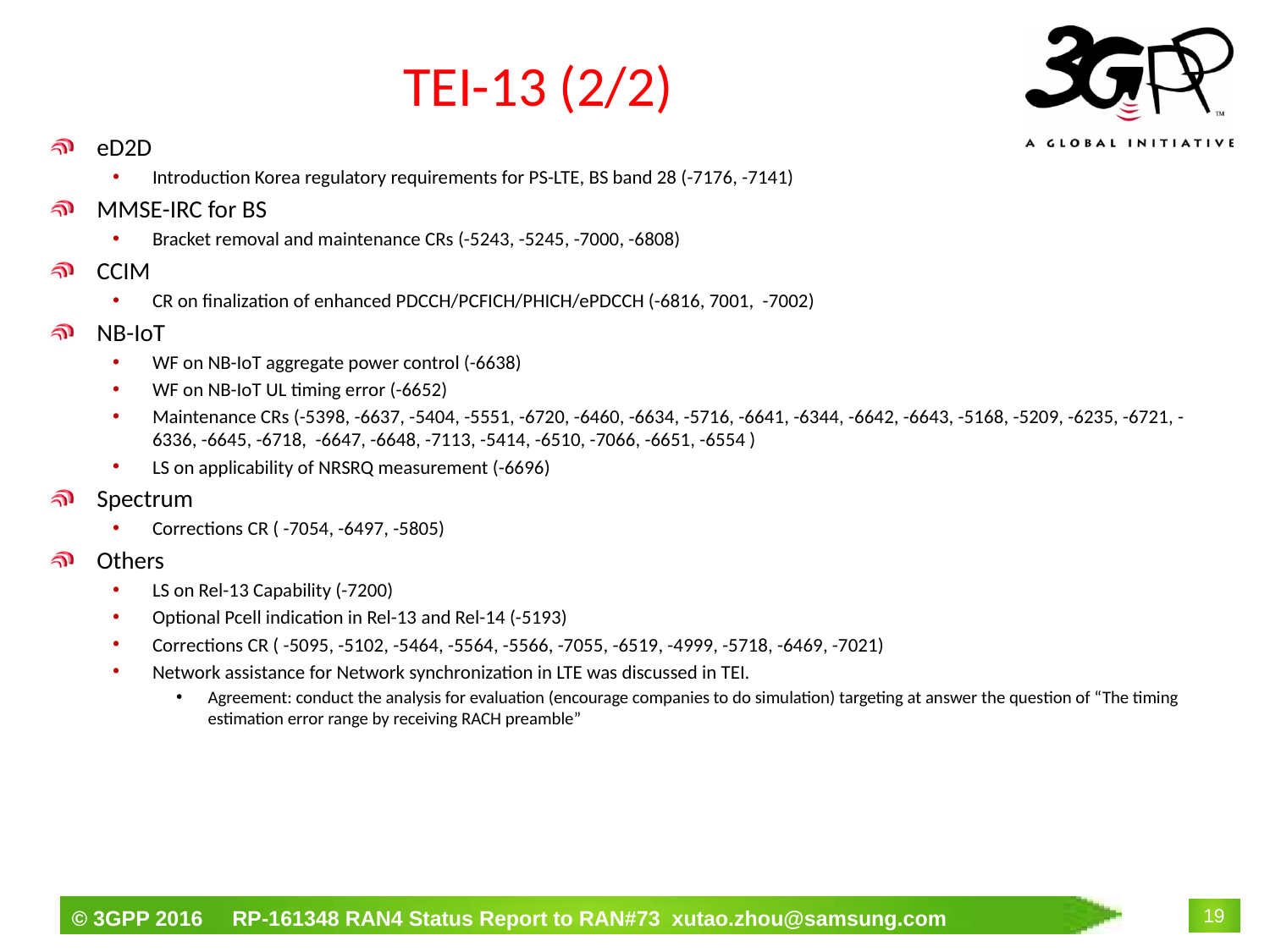

# TEI-13 (2/2)
eD2D
Introduction Korea regulatory requirements for PS-LTE, BS band 28 (-7176, -7141)
MMSE-IRC for BS
Bracket removal and maintenance CRs (-5243, -5245, -7000, -6808)
CCIM
CR on finalization of enhanced PDCCH/PCFICH/PHICH/ePDCCH (-6816, 7001,  -7002)
NB-IoT
WF on NB-IoT aggregate power control (-6638)
WF on NB-IoT UL timing error (-6652)
Maintenance CRs (-5398, -6637, -5404, -5551, -6720, -6460, -6634, -5716, -6641, -6344, -6642, -6643, -5168, -5209, -6235, -6721, -6336, -6645, -6718,  -6647, -6648, -7113, -5414, -6510, -7066, -6651, -6554 )
LS on applicability of NRSRQ measurement (-6696)
Spectrum
Corrections CR ( -7054, -6497, -5805)
Others
LS on Rel-13 Capability (-7200)
Optional Pcell indication in Rel-13 and Rel-14 (-5193)
Corrections CR ( -5095, -5102, -5464, -5564, -5566, -7055, -6519, -4999, -5718, -6469, -7021)
Network assistance for Network synchronization in LTE was discussed in TEI.
Agreement: conduct the analysis for evaluation (encourage companies to do simulation) targeting at answer the question of “The timing estimation error range by receiving RACH preamble”